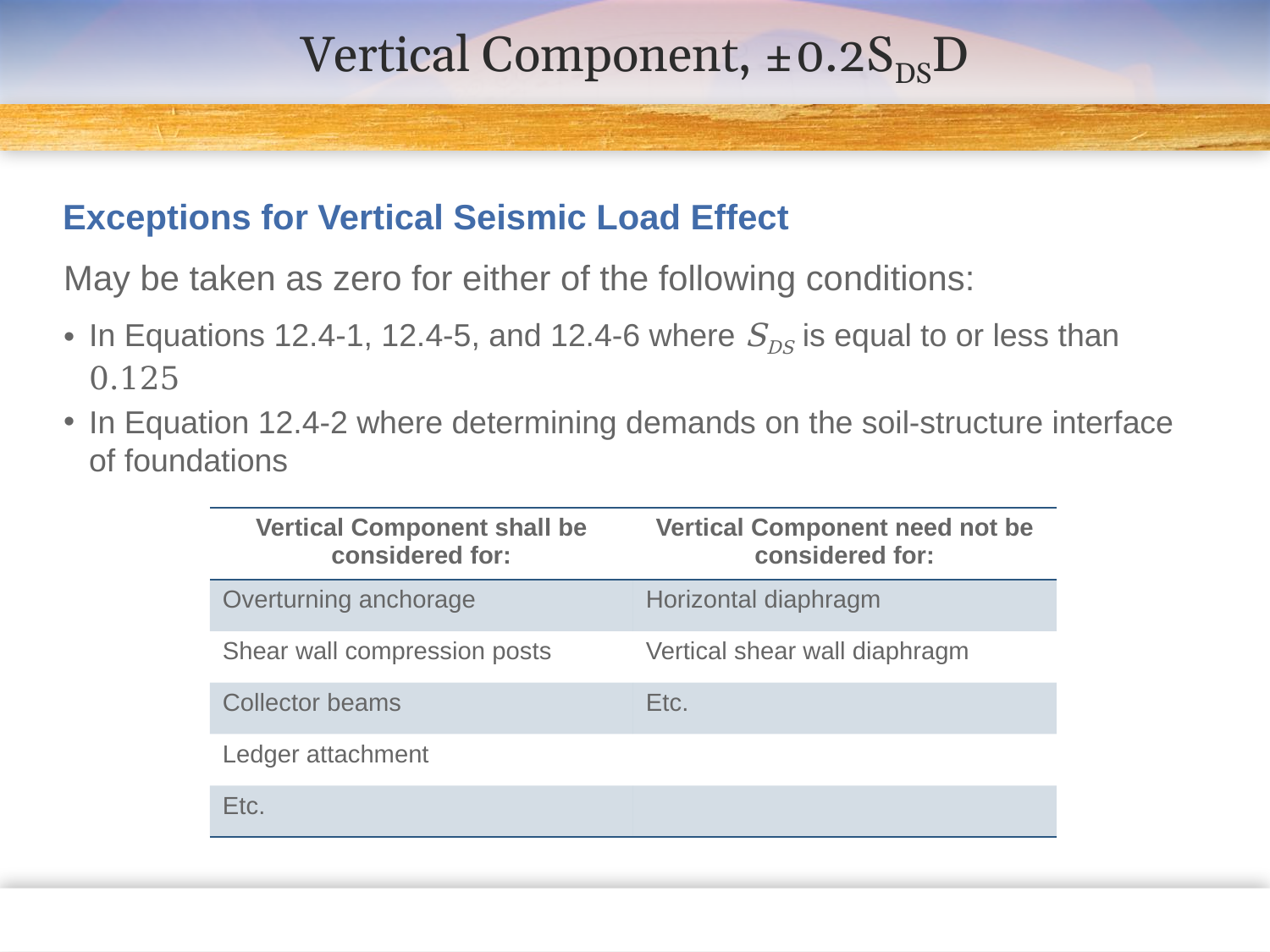

# Vertical Component, ±0.2SDSD
Exceptions for Vertical Seismic Load Effect
May be taken as zero for either of the following conditions:
In Equations 12.4-1, 12.4-5, and 12.4-6 where SDS is equal to or less than 0.125
In Equation 12.4-2 where determining demands on the soil-structure interface of foundations
| Vertical Component shall be considered for: | Vertical Component need not be considered for: |
| --- | --- |
| Overturning anchorage | Horizontal diaphragm |
| Shear wall compression posts | Vertical shear wall diaphragm |
| Collector beams | Etc. |
| Ledger attachment |  |
| Etc. |  |